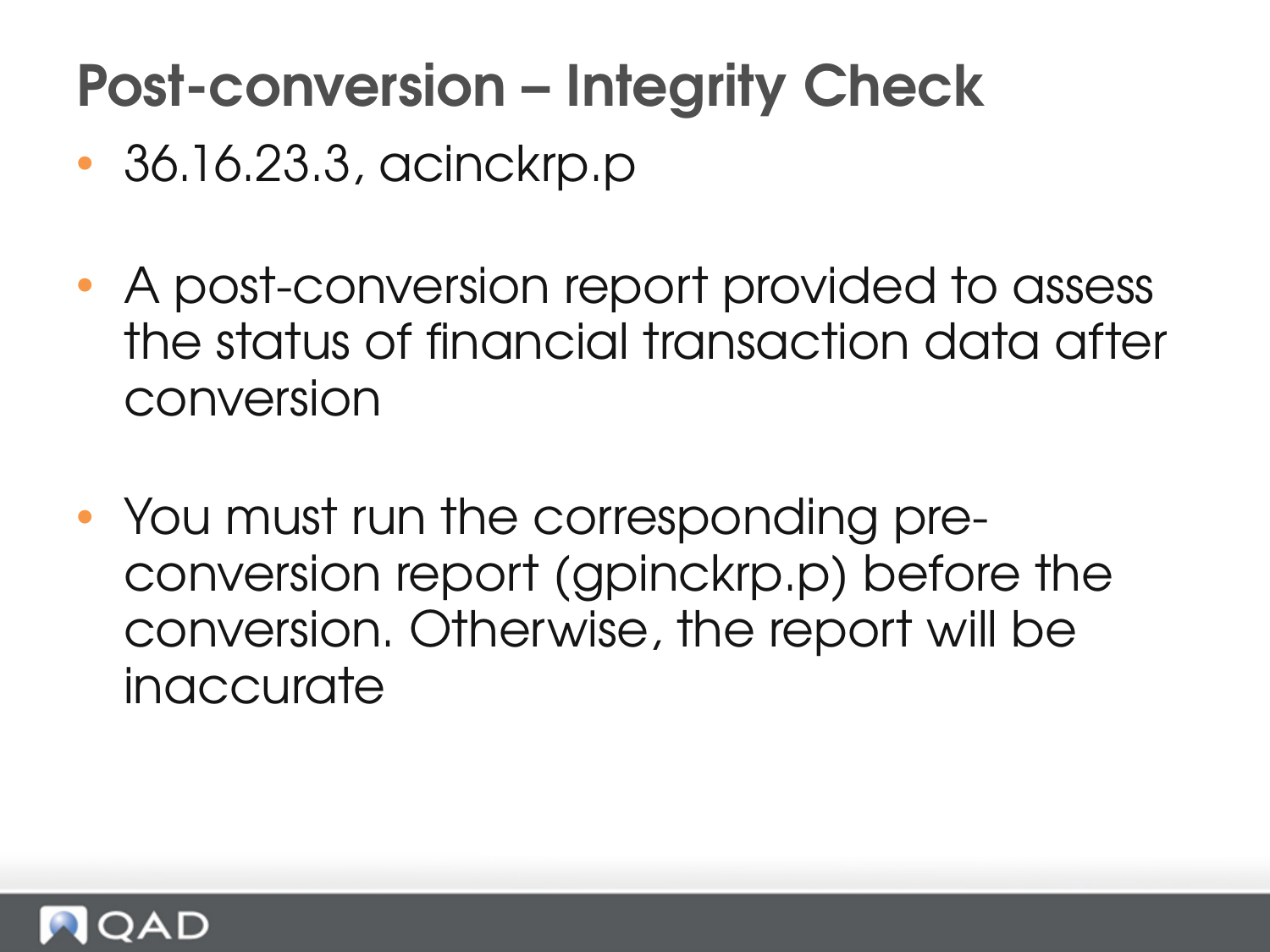

# Post-conversion – Integrity Check
36.16.23.3, acinckrp.p
A post-conversion report provided to assess the status of financial transaction data after conversion
You must run the corresponding pre-conversion report (gpinckrp.p) before the conversion. Otherwise, the report will be inaccurate